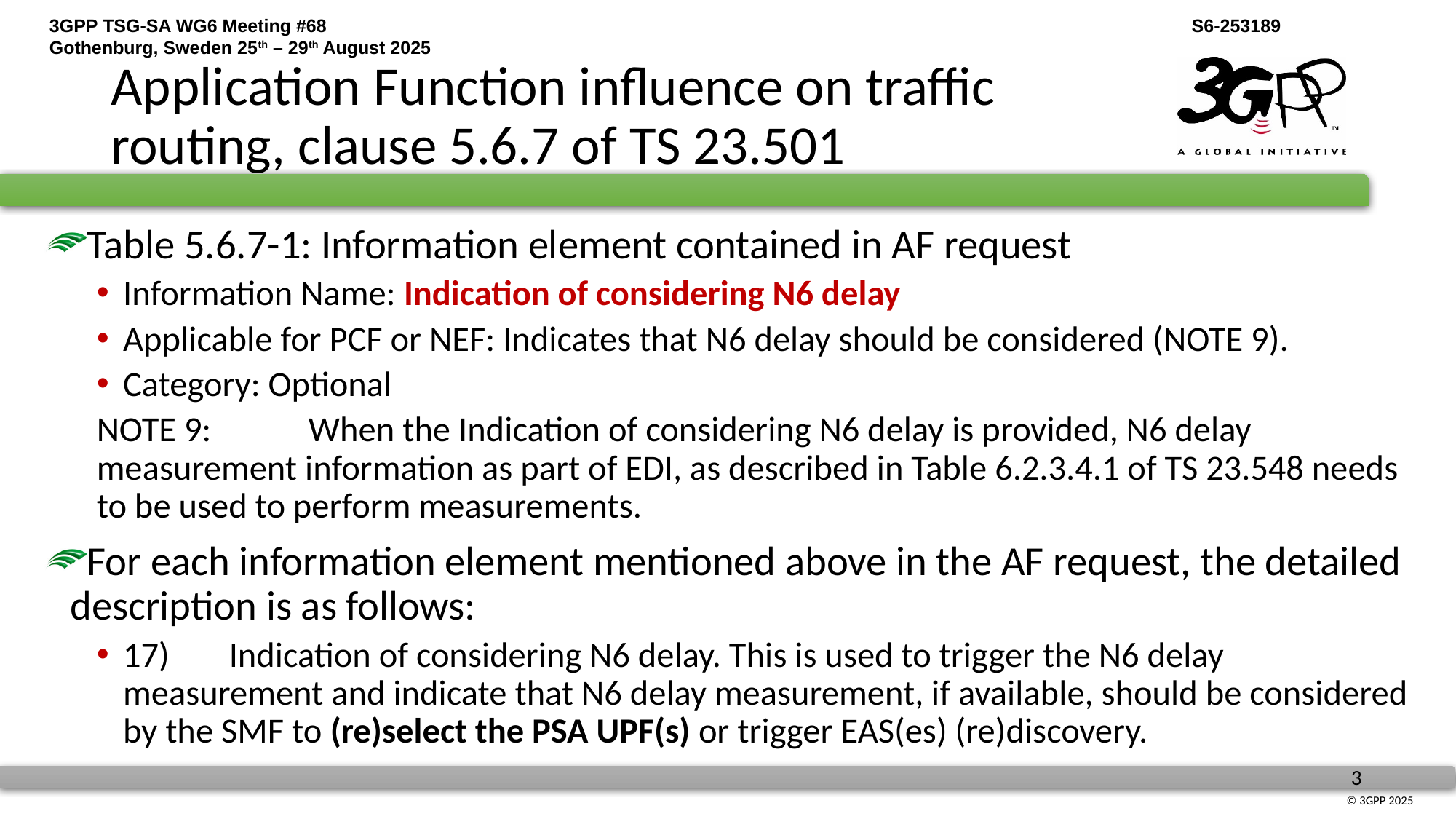

# Application Function influence on traffic routing, clause 5.6.7 of TS 23.501
Table 5.6.7-1: Information element contained in AF request
Information Name: Indication of considering N6 delay
Applicable for PCF or NEF: Indicates that N6 delay should be considered (NOTE 9).
Category: Optional
NOTE 9:	When the Indication of considering N6 delay is provided, N6 delay measurement information as part of EDI, as described in Table 6.2.3.4.1 of TS 23.548 needs to be used to perform measurements.
For each information element mentioned above in the AF request, the detailed description is as follows:
17)	Indication of considering N6 delay. This is used to trigger the N6 delay measurement and indicate that N6 delay measurement, if available, should be considered by the SMF to (re)select the PSA UPF(s) or trigger EAS(es) (re)discovery.